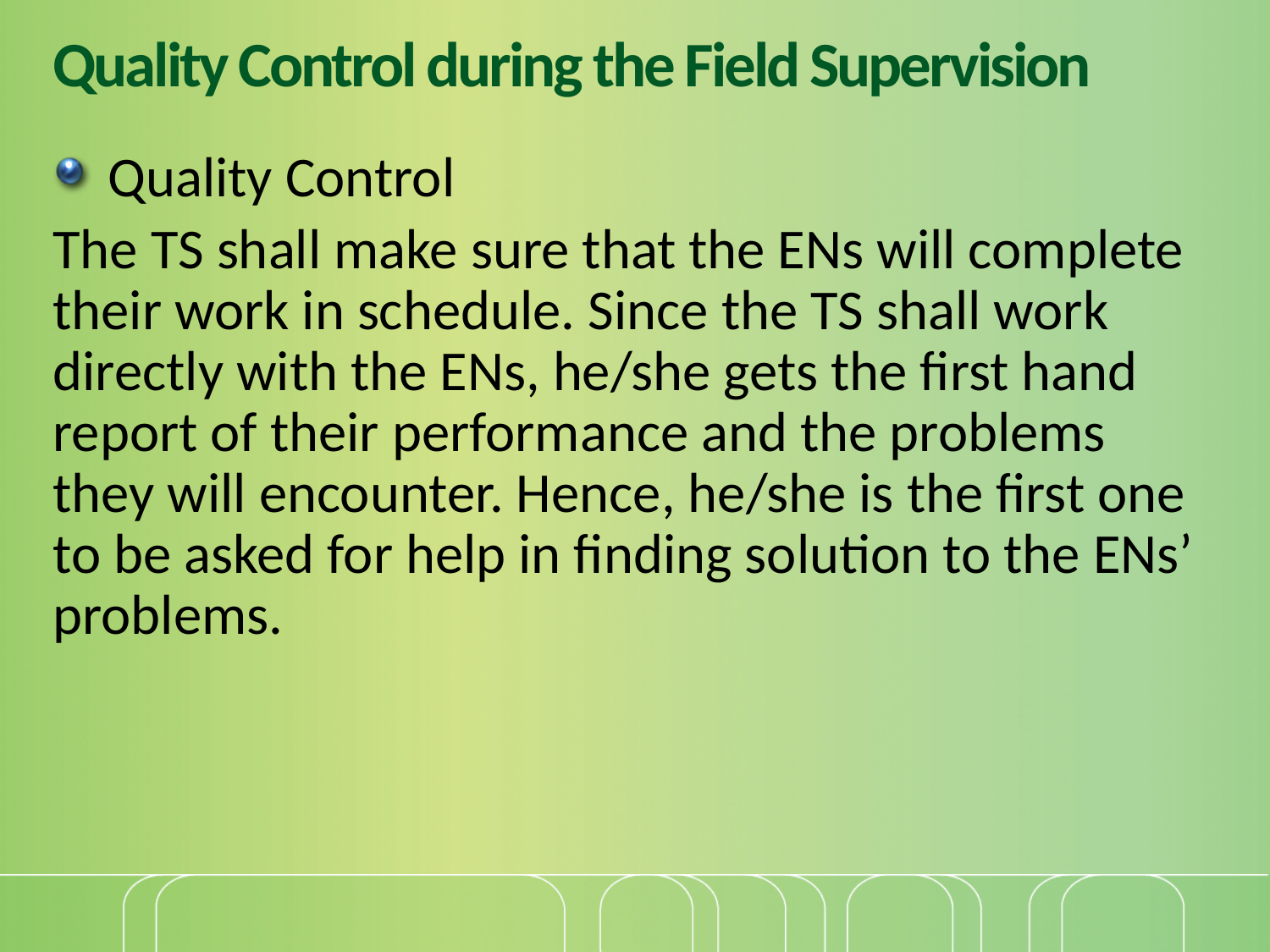

# Quality Control during the Field Supervision
Quality Control
The TS shall make sure that the ENs will complete their work in schedule. Since the TS shall work directly with the ENs, he/she gets the first hand report of their performance and the problems they will encounter. Hence, he/she is the first one to be asked for help in finding solution to the ENs’ problems.